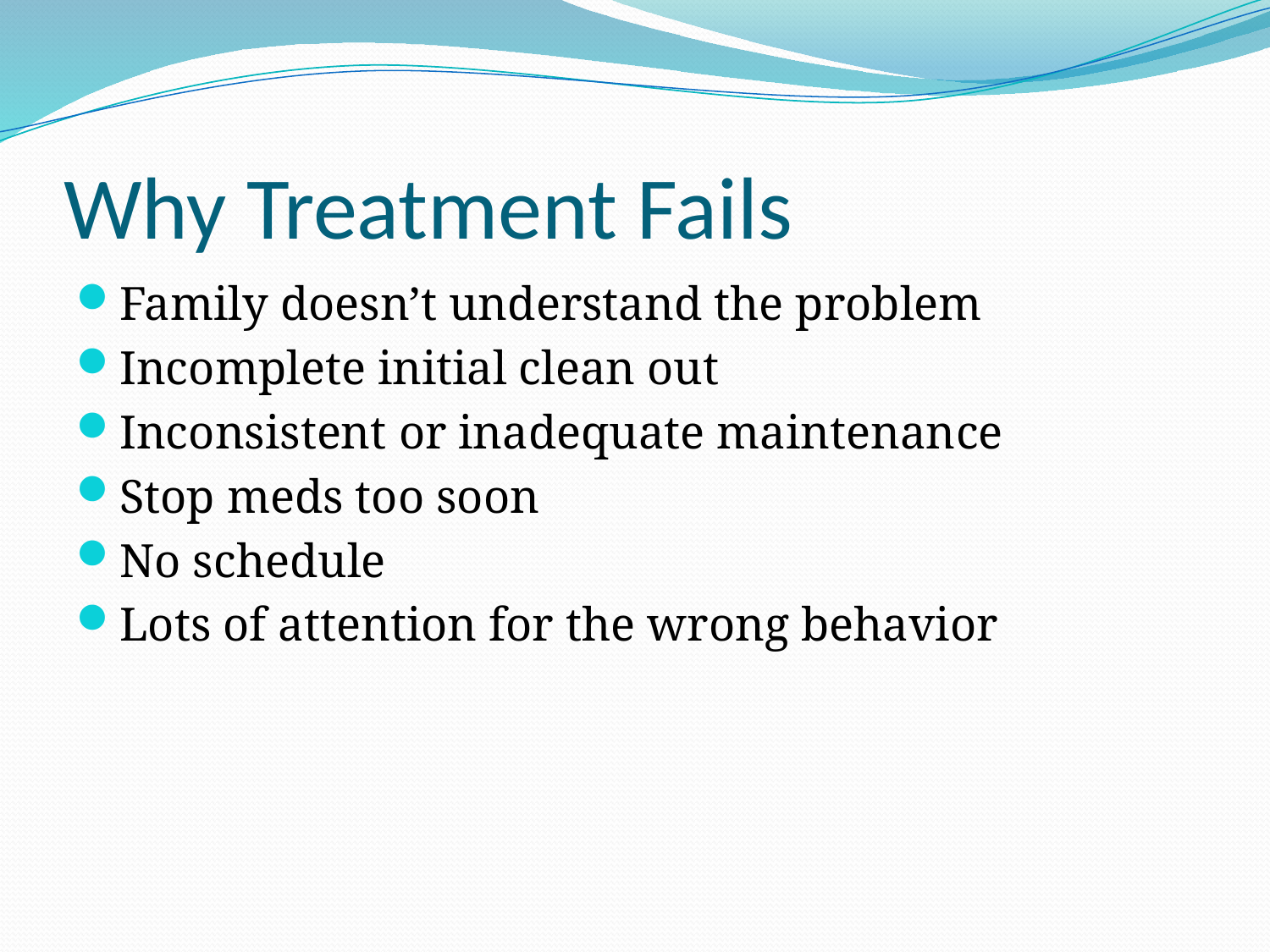

# Why Treatment Fails
Family doesn’t understand the problem
Incomplete initial clean out
Inconsistent or inadequate maintenance
Stop meds too soon
No schedule
Lots of attention for the wrong behavior